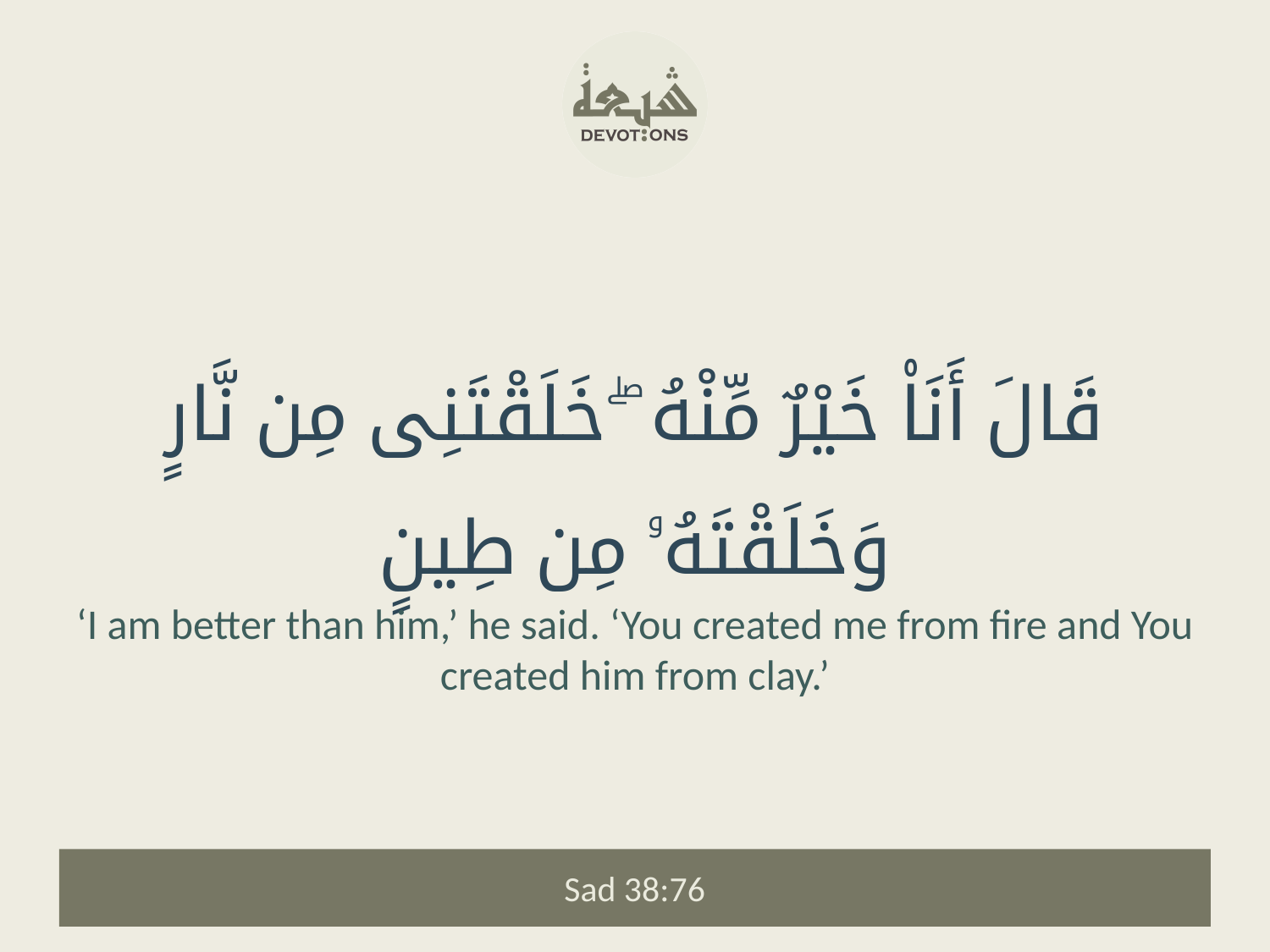

قَالَ أَنَا۠ خَيْرٌ مِّنْهُ ۖ خَلَقْتَنِى مِن نَّارٍ وَخَلَقْتَهُۥ مِن طِينٍ
‘I am better than him,’ he said. ‘You created me from fire and You created him from clay.’
Sad 38:76